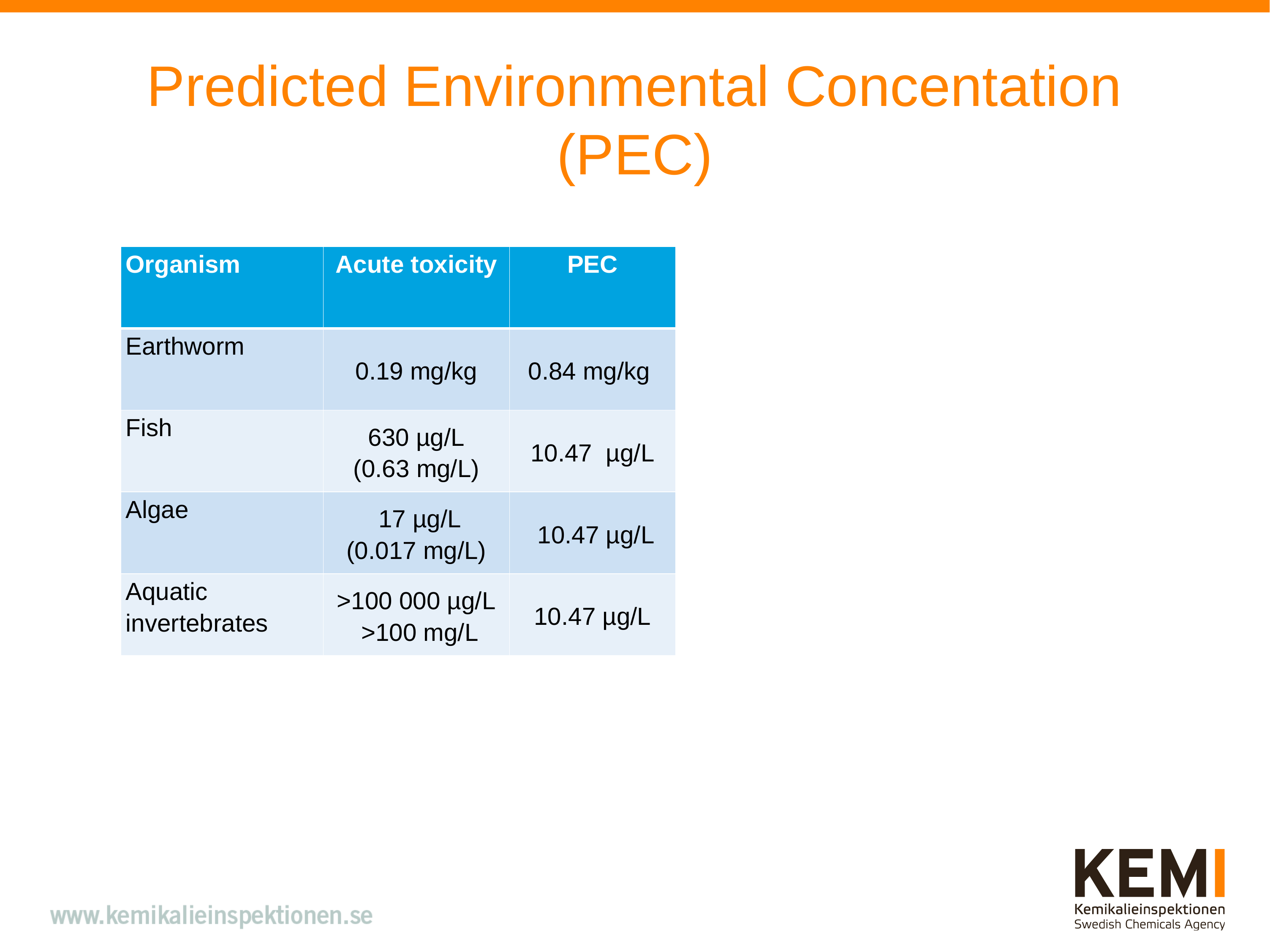

# Predicted Environmental Concentation (PEC)
| Organism | Acute toxicity | PEC |
| --- | --- | --- |
| Earthworm | 0.19 mg/kg | 0.84 mg/kg |
| Fish | 630 µg/L (0.63 mg/L) | 10.47  µg/L |
| Algae | 17 µg/L (0.017 mg/L) | 10.47 µg/L |
| Aquatic invertebrates | >100 000 µg/L  >100 mg/L | 10.47 µg/L |